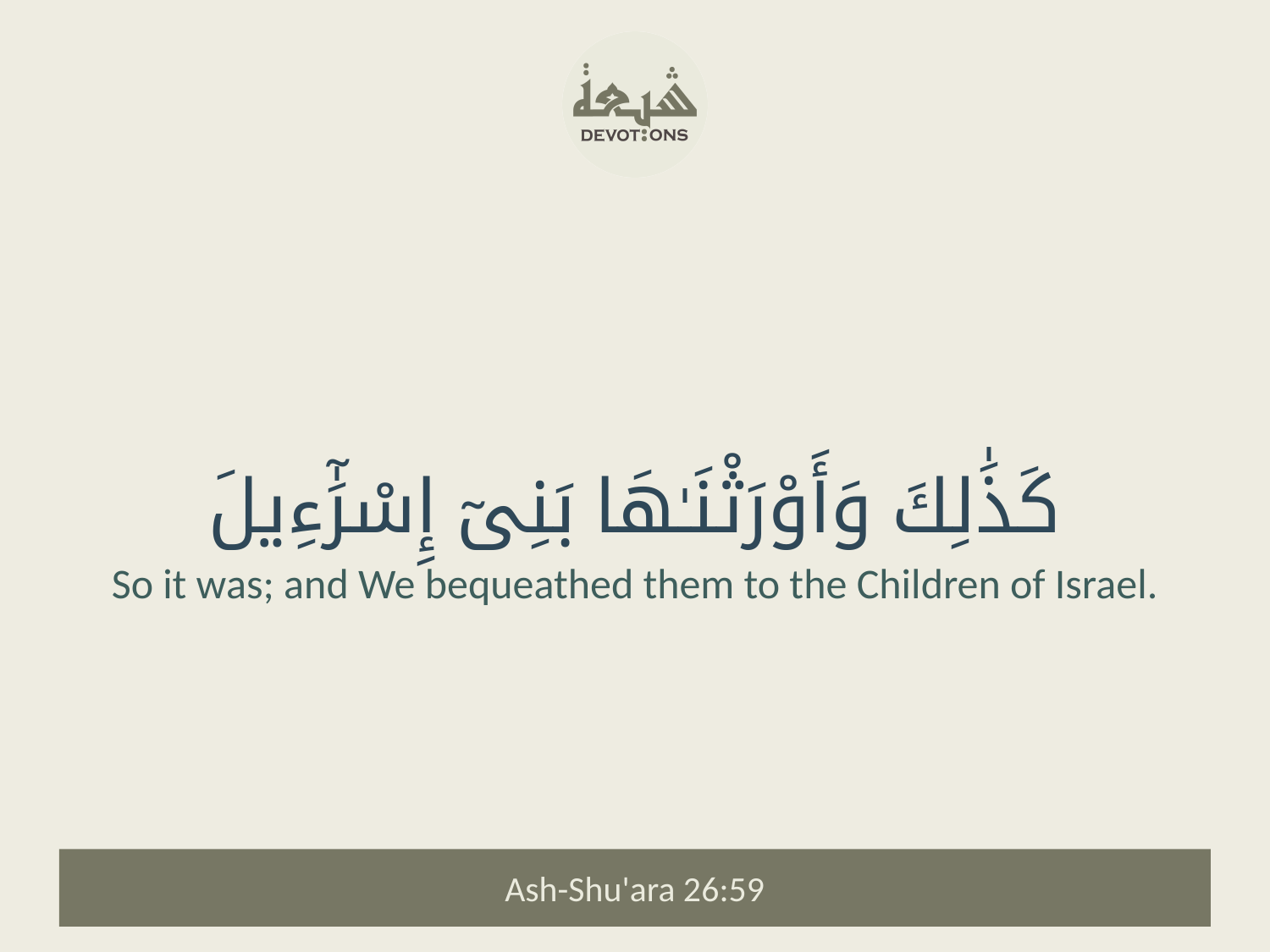

كَذَٰلِكَ وَأَوْرَثْنَـٰهَا بَنِىٓ إِسْرَٰٓءِيلَ
So it was; and We bequeathed them to the Children of Israel.
Ash-Shu'ara 26:59